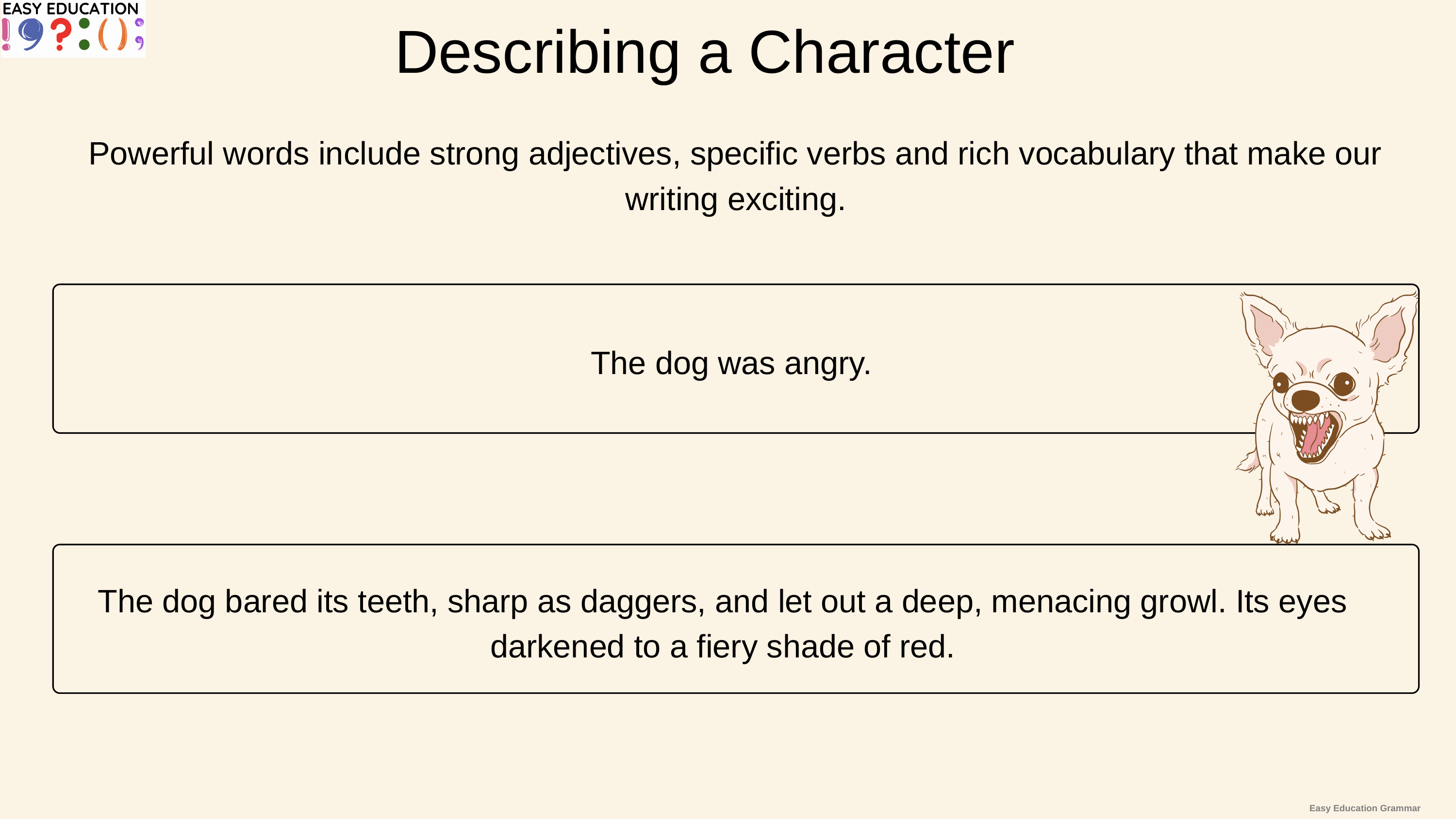

Describing a Character
Powerful words include strong adjectives, specific verbs and rich vocabulary that make our writing exciting.

The dog was angry.

The dog bared its teeth, sharp as daggers, and let out a deep, menacing growl. Its eyes darkened to a fiery shade of red.